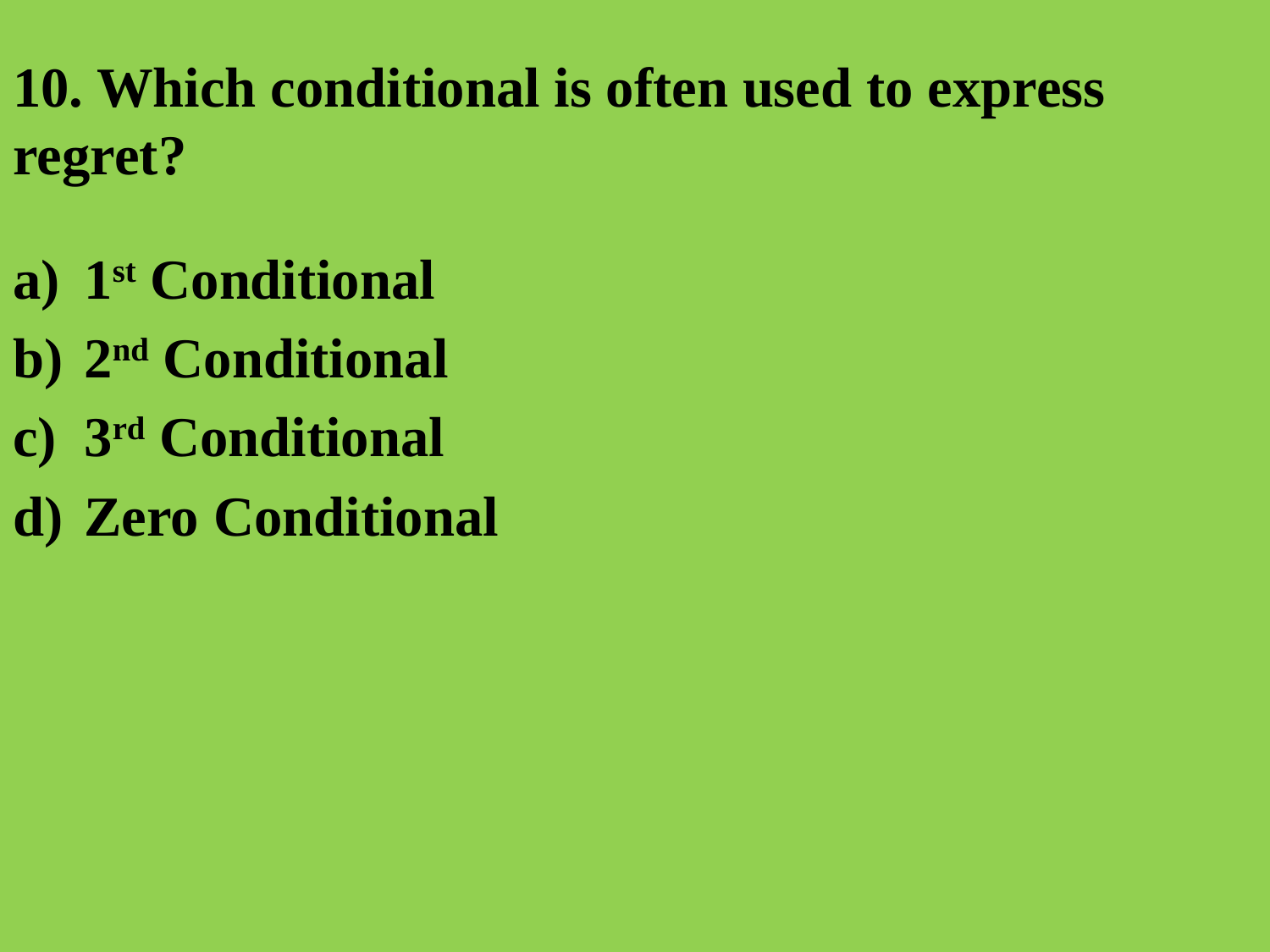

# 10. Which conditional is often used to express regret?
1st Conditional
2nd Conditional
3rd Conditional
Zero Conditional